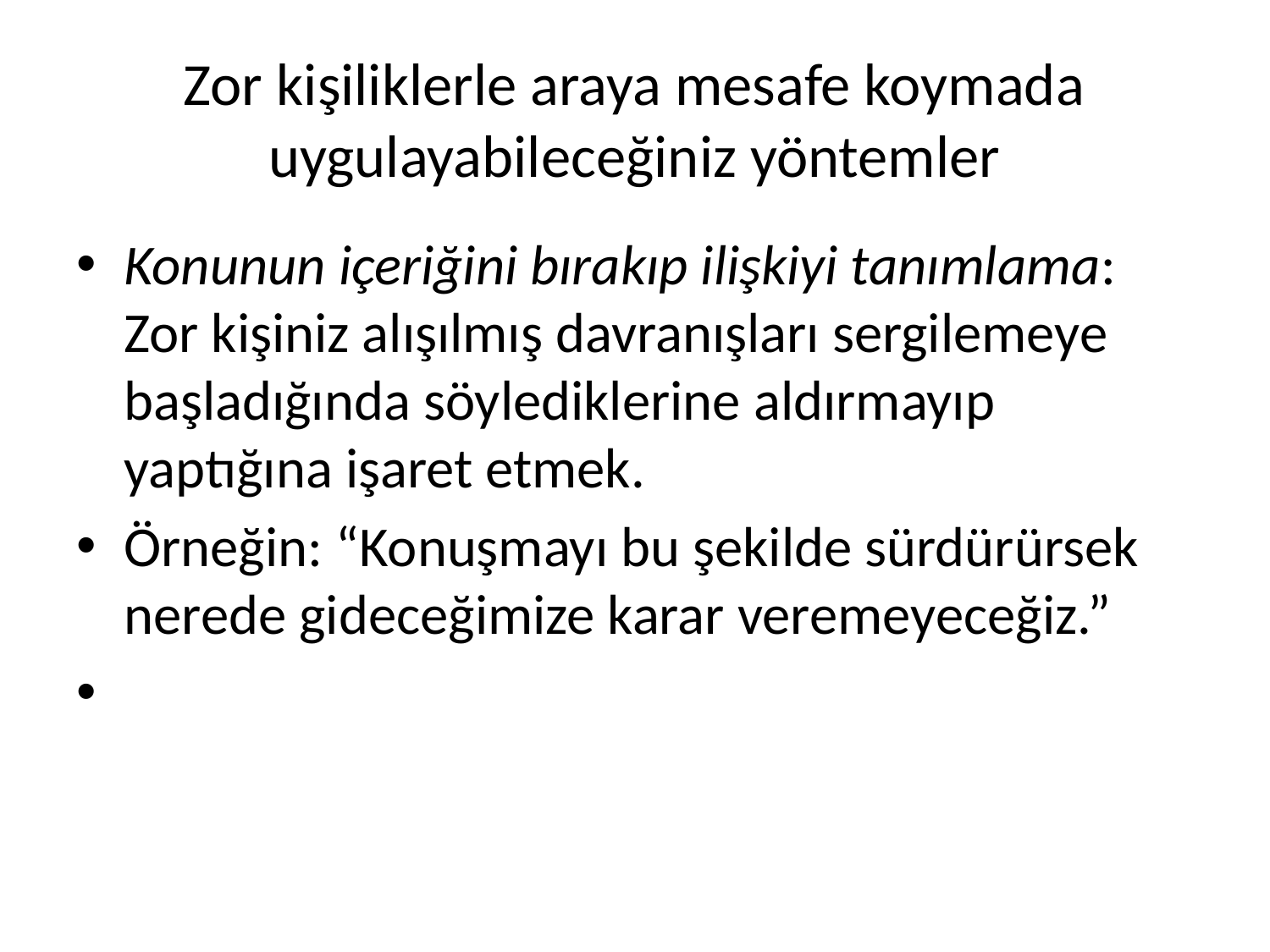

# Zor kişiliklerle araya mesafe koymada uygulayabileceğiniz yöntemler
Konunun içeriğini bırakıp ilişkiyi tanımlama: Zor kişiniz alışılmış davranışları sergilemeye başladığında söylediklerine aldırmayıp yaptığına işaret etmek.
Örneğin: “Konuşmayı bu şekilde sürdürürsek nerede gideceğimize karar veremeyeceğiz.”